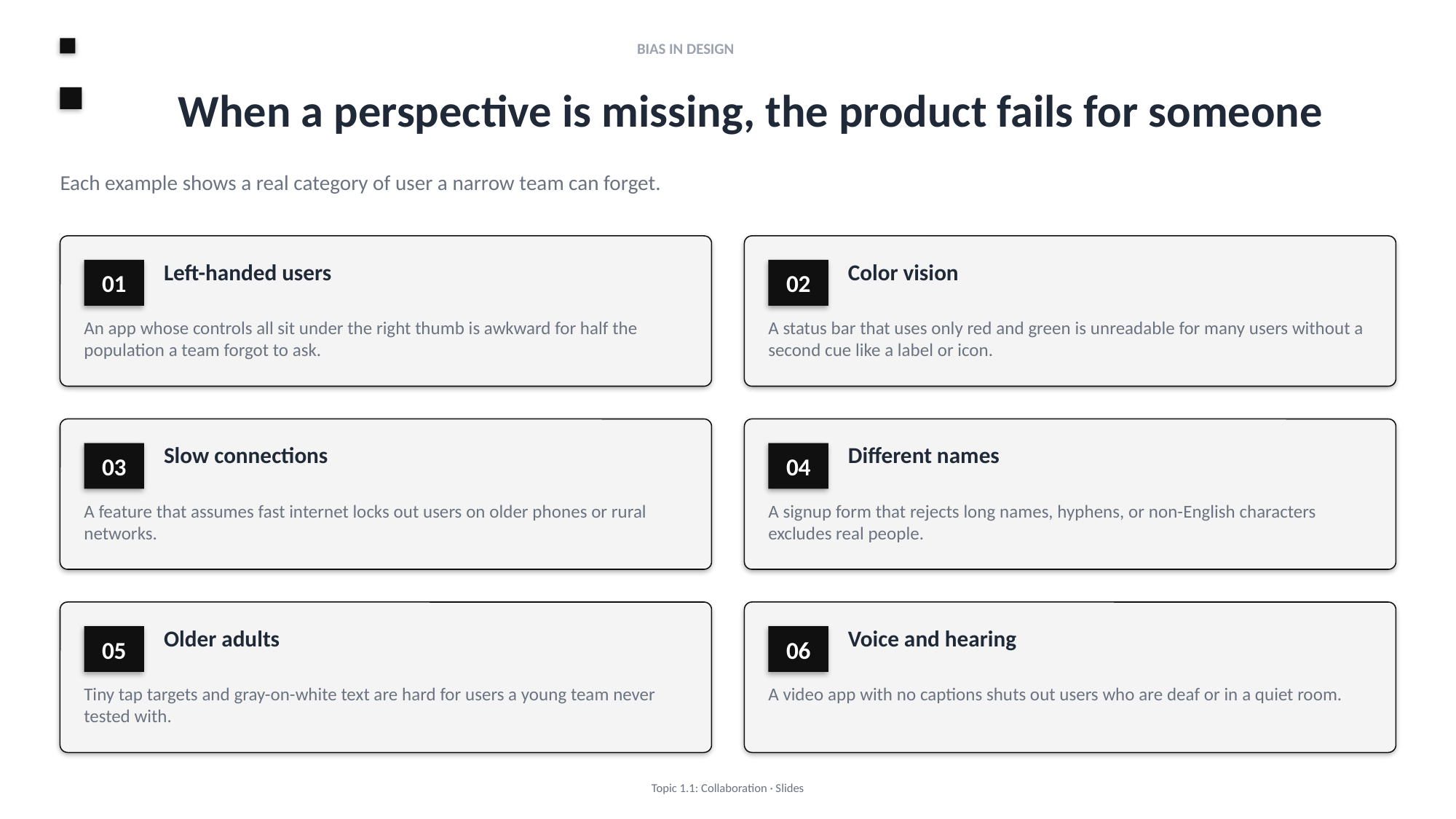

BIAS IN DESIGN

When a perspective is missing, the product fails for someone

Each example shows a real category of user a narrow team can forget.

Left-handed users
Color vision

01

02
An app whose controls all sit under the right thumb is awkward for half the population a team forgot to ask.
A status bar that uses only red and green is unreadable for many users without a second cue like a label or icon.

Slow connections
Different names

03

04
A feature that assumes fast internet locks out users on older phones or rural networks.
A signup form that rejects long names, hyphens, or non-English characters excludes real people.

Older adults
Voice and hearing

05

06
Tiny tap targets and gray-on-white text are hard for users a young team never tested with.
A video app with no captions shuts out users who are deaf or in a quiet room.
Topic 1.1: Collaboration · Slides